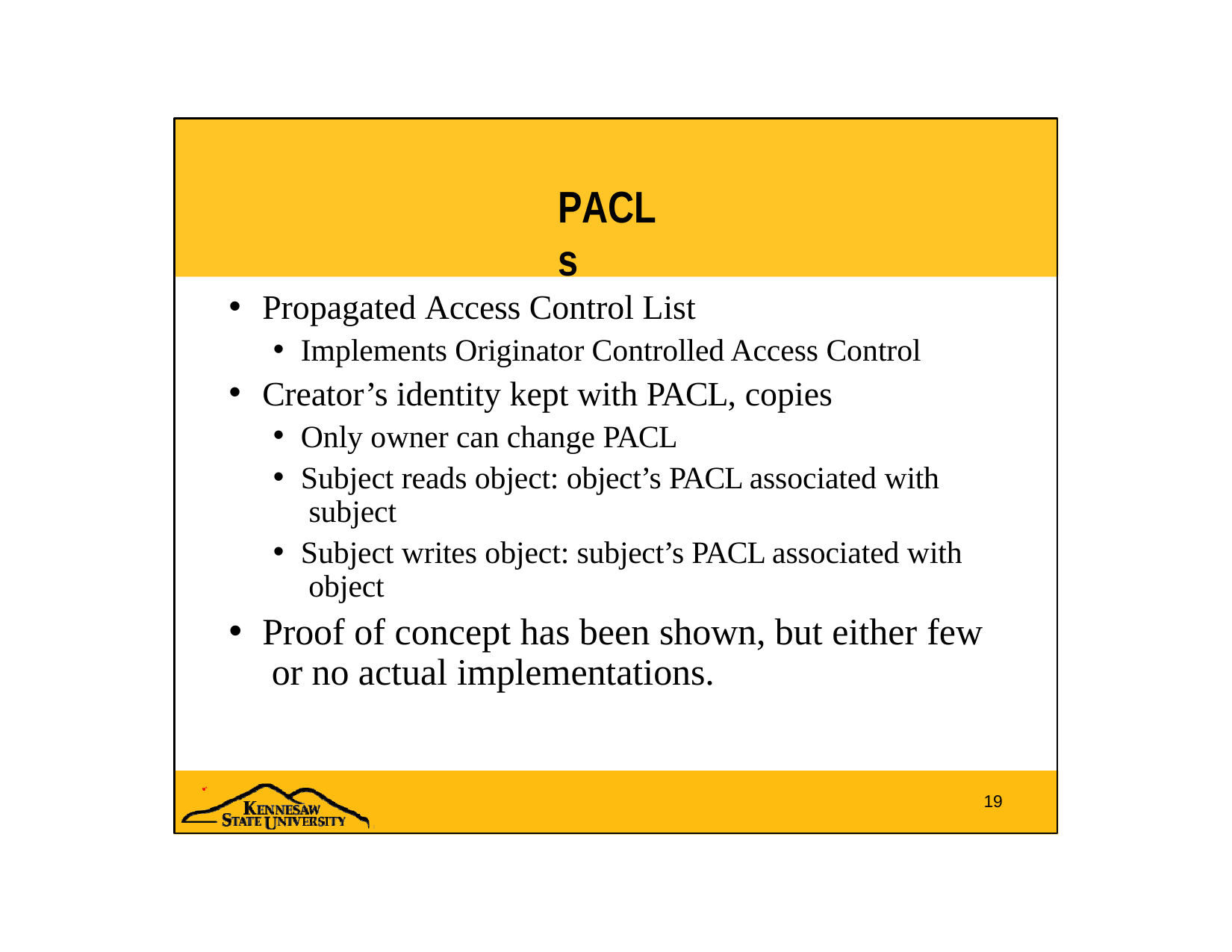

# PACLs
Propagated Access Control List
Implements Originator Controlled Access Control
Creator’s identity kept with PACL, copies
Only owner can change PACL
Subject reads object: object’s PACL associated with  subject
Subject writes object: subject’s PACL associated with  object
Proof of concept has been shown, but either few  or no actual implementations.

19